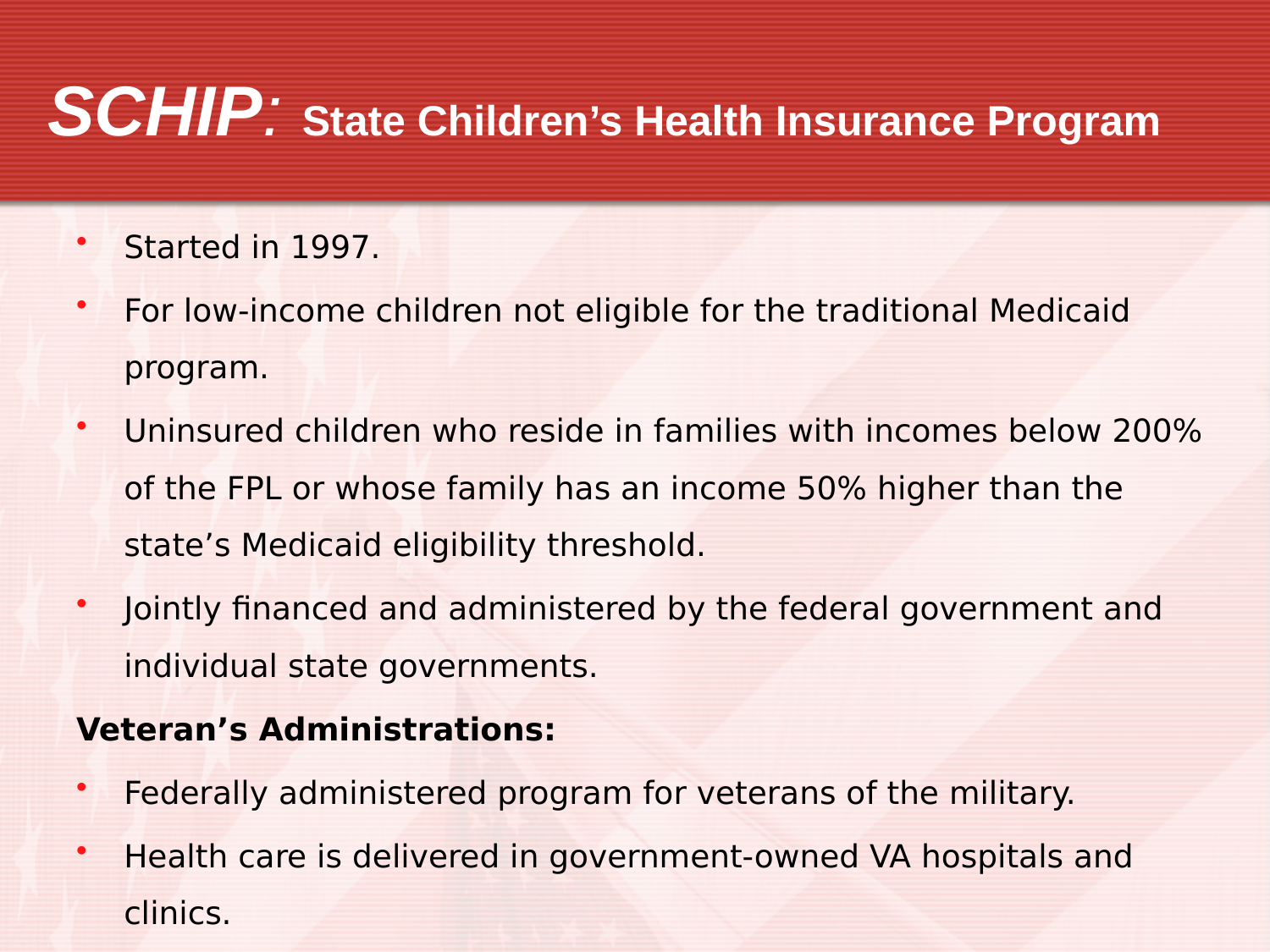

# SCHIP: State Children’s Health Insurance Program
Started in 1997.
For low-income children not eligible for the traditional Medicaid program.
Uninsured children who reside in families with incomes below 200% of the FPL or whose family has an income 50% higher than the state’s Medicaid eligibility threshold.
Jointly financed and administered by the federal government and individual state governments.
Veteran’s Administrations:
Federally administered program for veterans of the military.
Health care is delivered in government-owned VA hospitals and clinics.